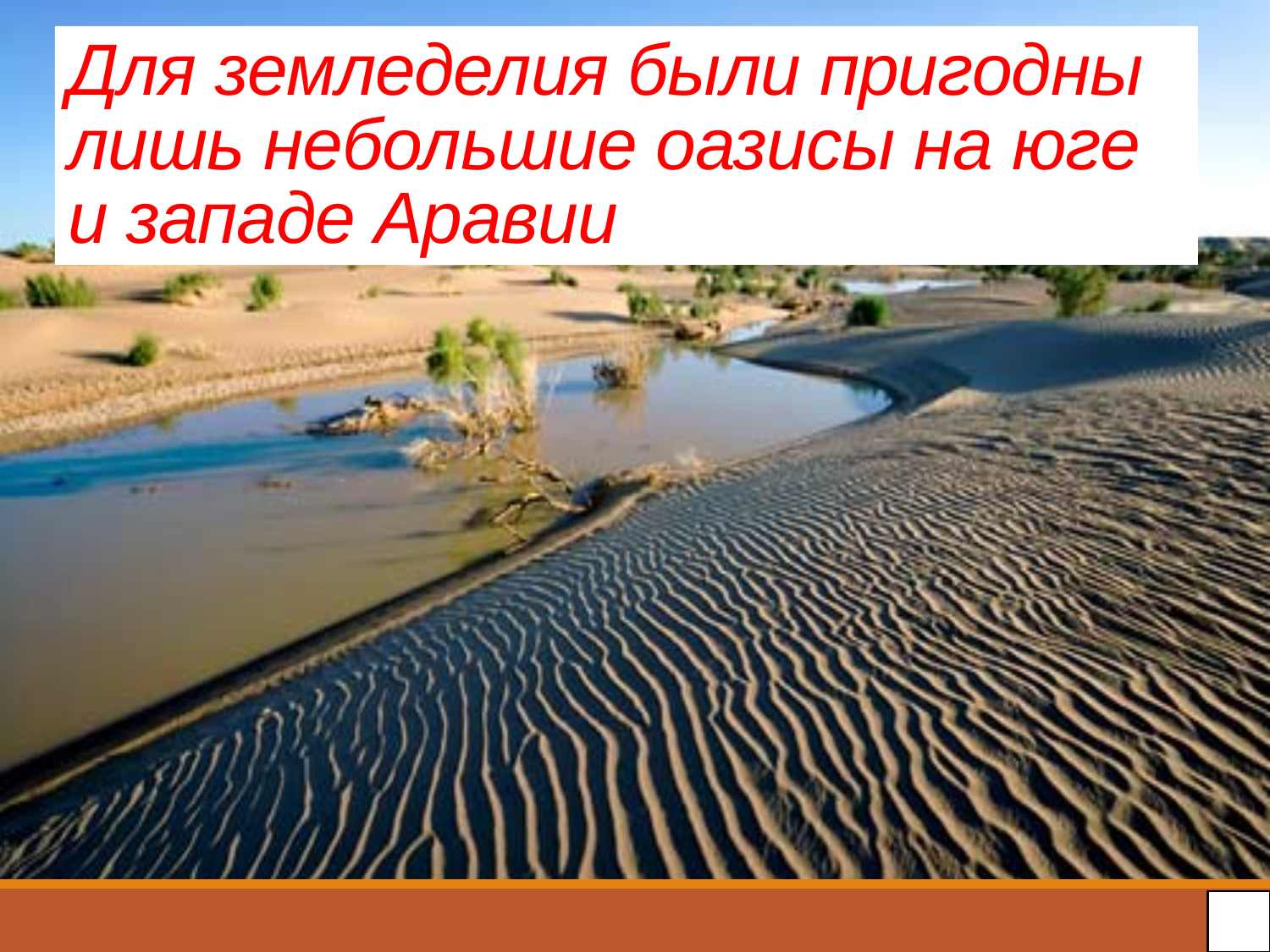

# Для земледелия были пригодны лишь небольшие оазисы на юге и западе Аравии
3